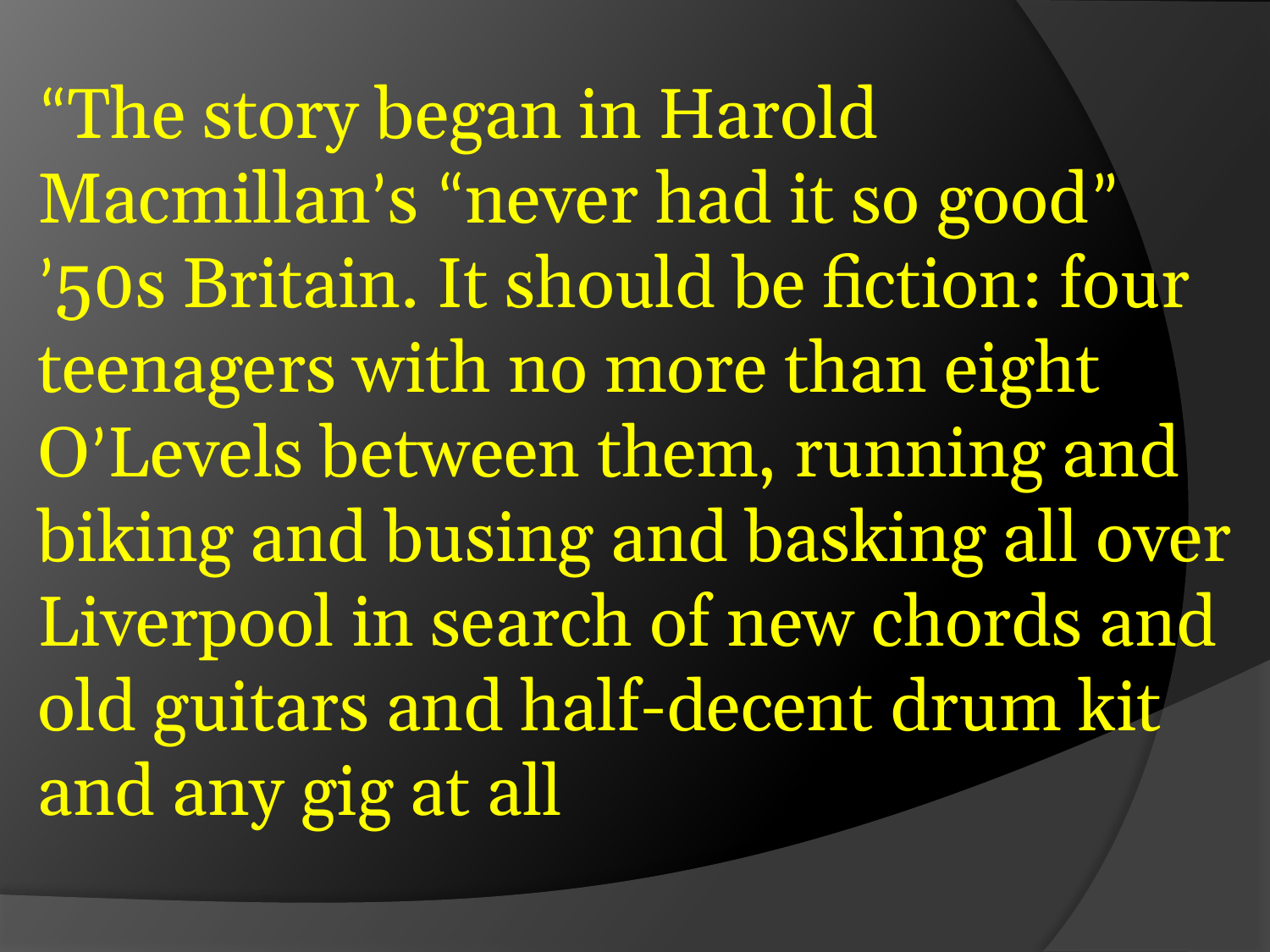

“The story began in Harold Macmillan’s “never had it so good” ’50s Britain. It should be fiction: four teenagers with no more than eight O’Levels between them, running and biking and busing and basking all over Liverpool in search of new chords and old guitars and half-decent drum kit and any gig at all